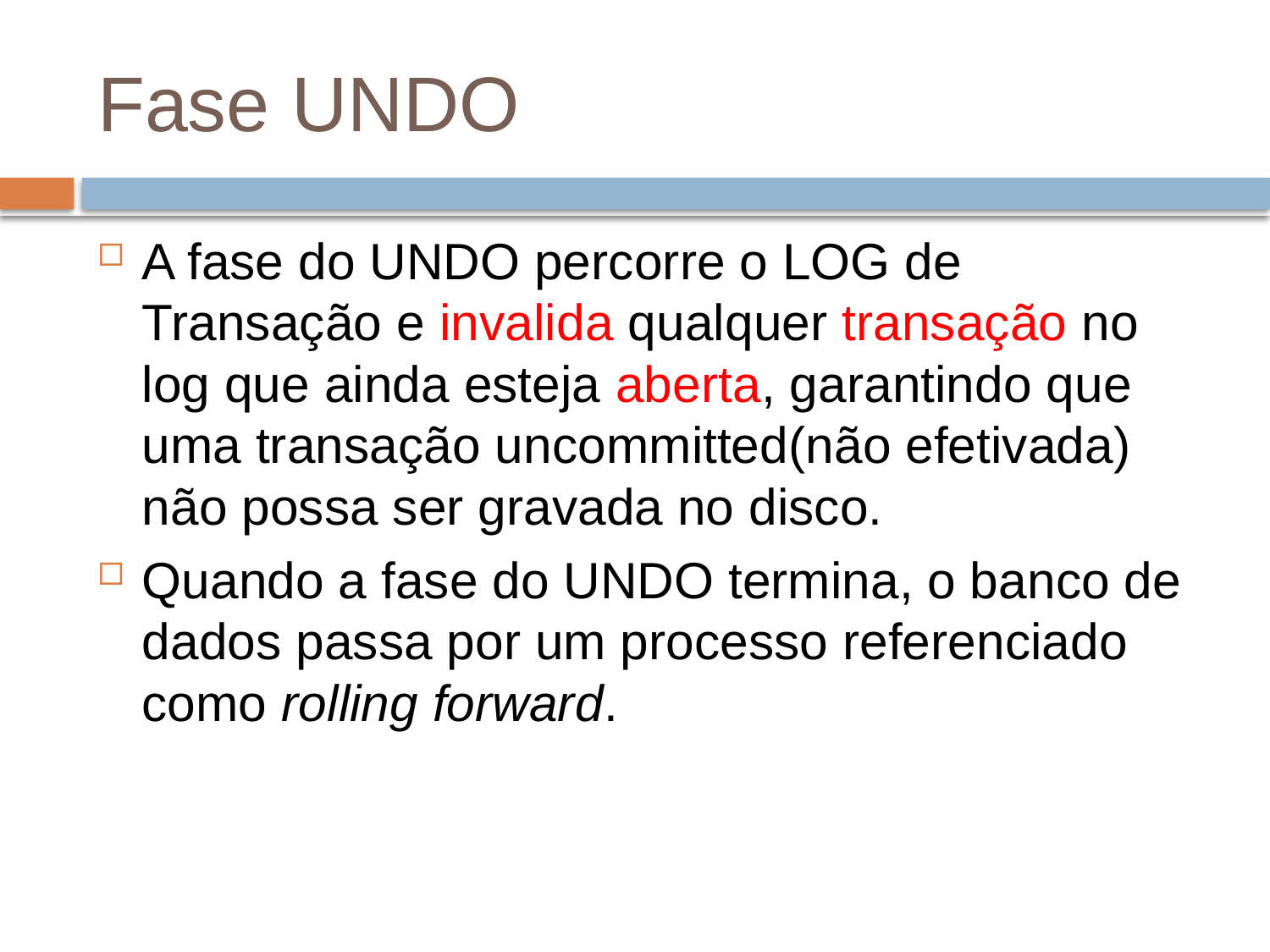

# Fase UNDO
A fase do UNDO percorre o LOG de Transação e invalida qualquer transação no log que ainda esteja aberta, garantindo que uma transação uncommitted(não efetivada) não possa ser gravada no disco.
Quando a fase do UNDO termina, o banco de dados passa por um processo referenciado como rolling forward.